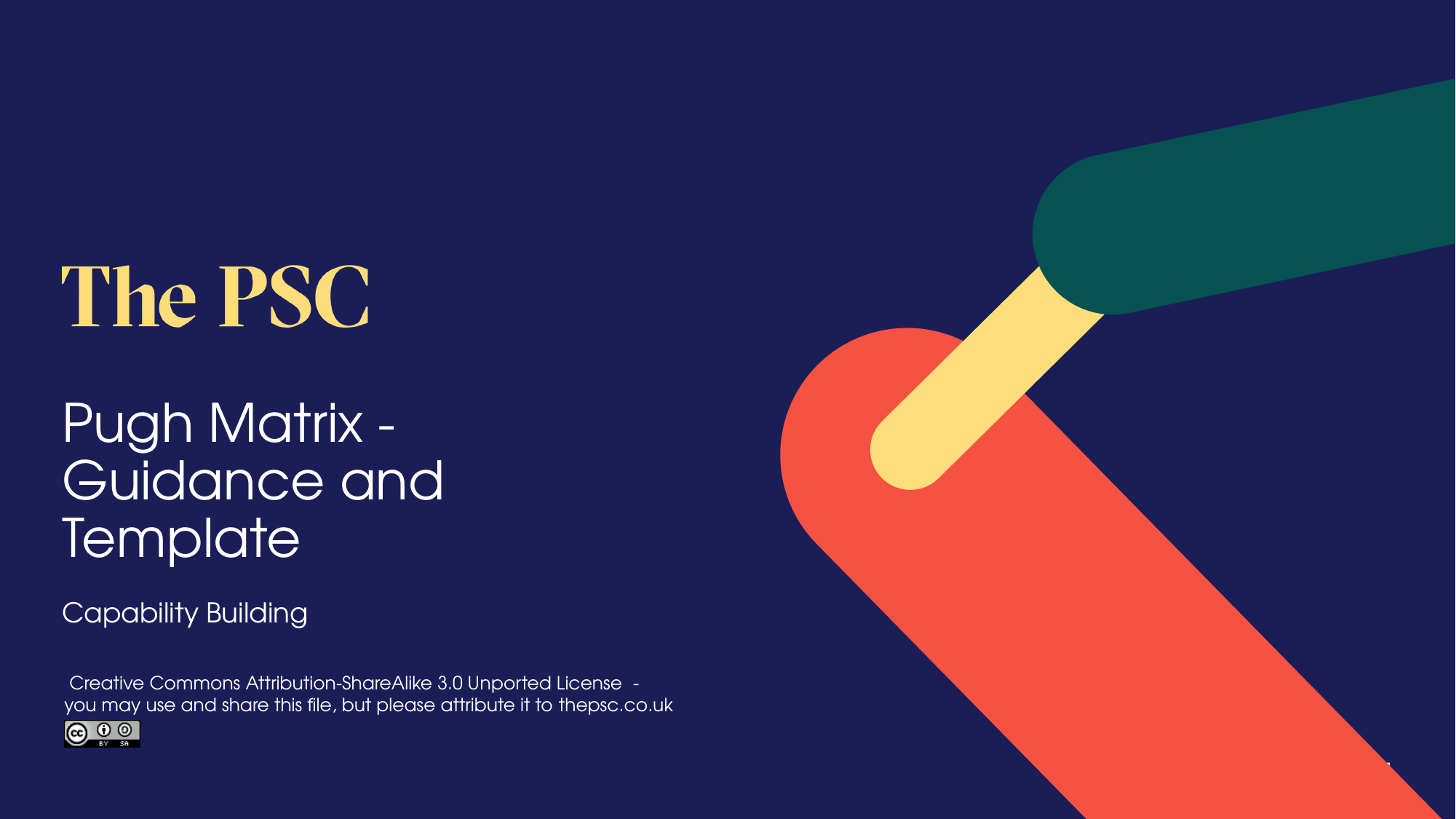

# Pugh Matrix - Guidance and Template
Capability Building
1